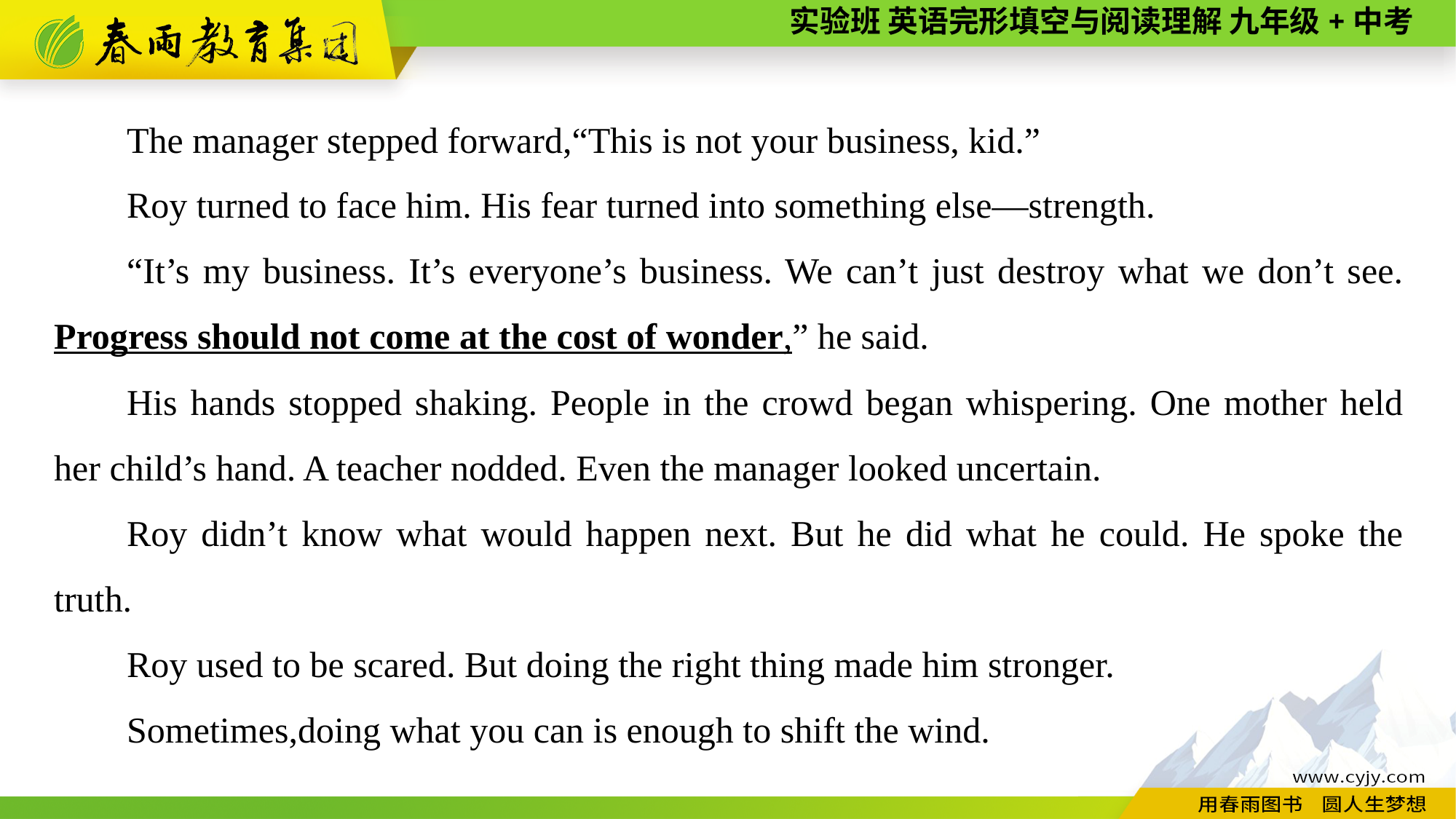

The manager stepped forward,“This is not your business, kid.”
Roy turned to face him. His fear turned into something else—strength.
“It’s my business. It’s everyone’s business. We can’t just destroy what we don’t see. Progress should not come at the cost of wonder,” he said.
His hands stopped shaking. People in the crowd began whispering. One mother held her child’s hand. A teacher nodded. Even the manager looked uncertain.
Roy didn’t know what would happen next. But he did what he could. He spoke the truth.
Roy used to be scared. But doing the right thing made him stronger.
Sometimes,doing what you can is enough to shift the wind.